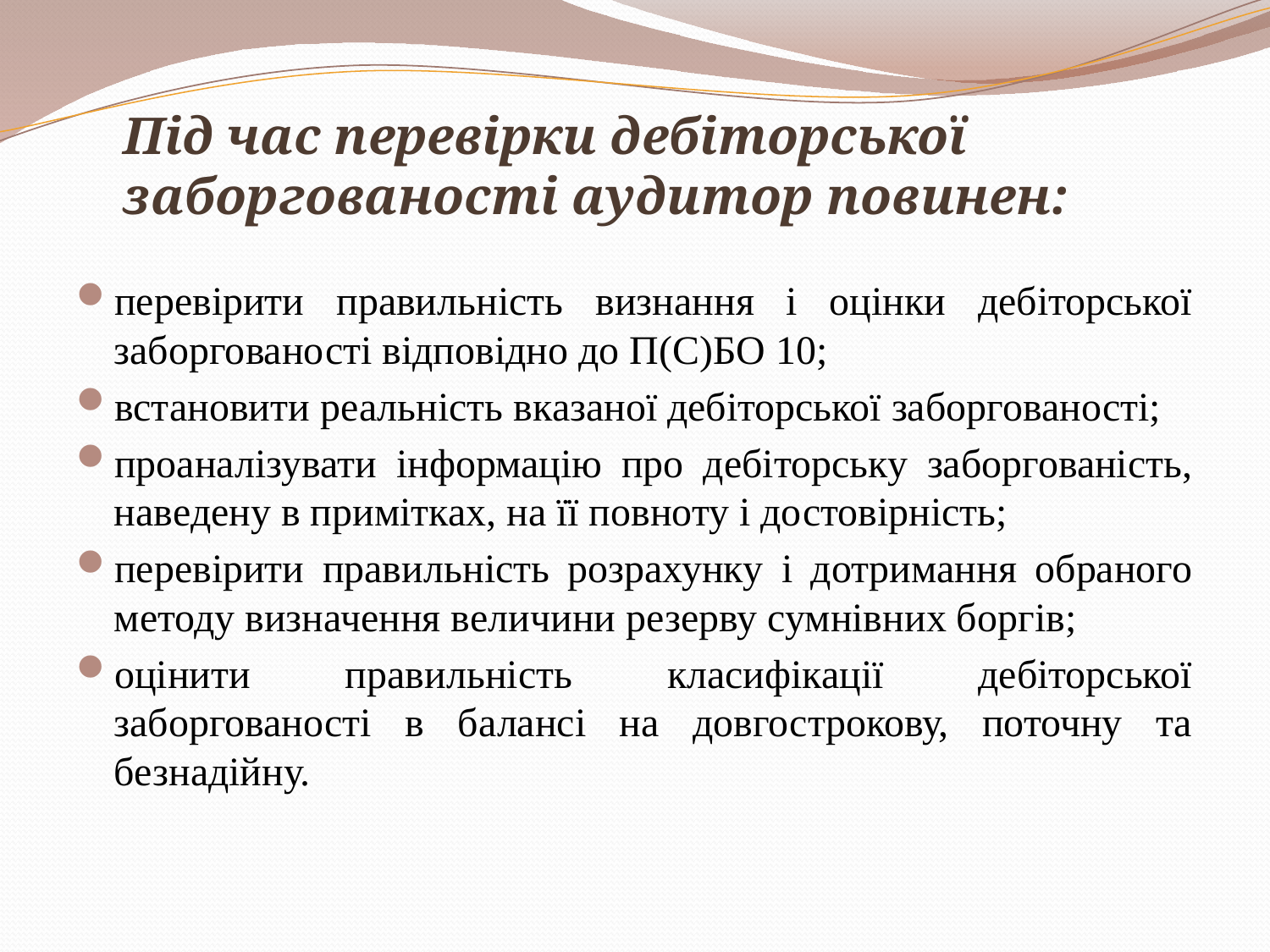

# Під час перевірки дебіторської заборгованості аудитор повинен:
перевірити правильність визнання і оцінки дебіторської заборго­ваності відповідно до П(С)БО 10;
встановити реальність вказаної дебіторської заборгованості;
проаналізувати інформацію про дебіторську заборгованість, наве­дену в примітках, на її повноту і достовірність;
перевірити правильність розрахунку і дотримання обраного методу визначення величини резерву сумнівних боргів;
оцінити правильність класифікації дебіторської заборгованості в балансі на довгострокову, поточну та безнадійну.